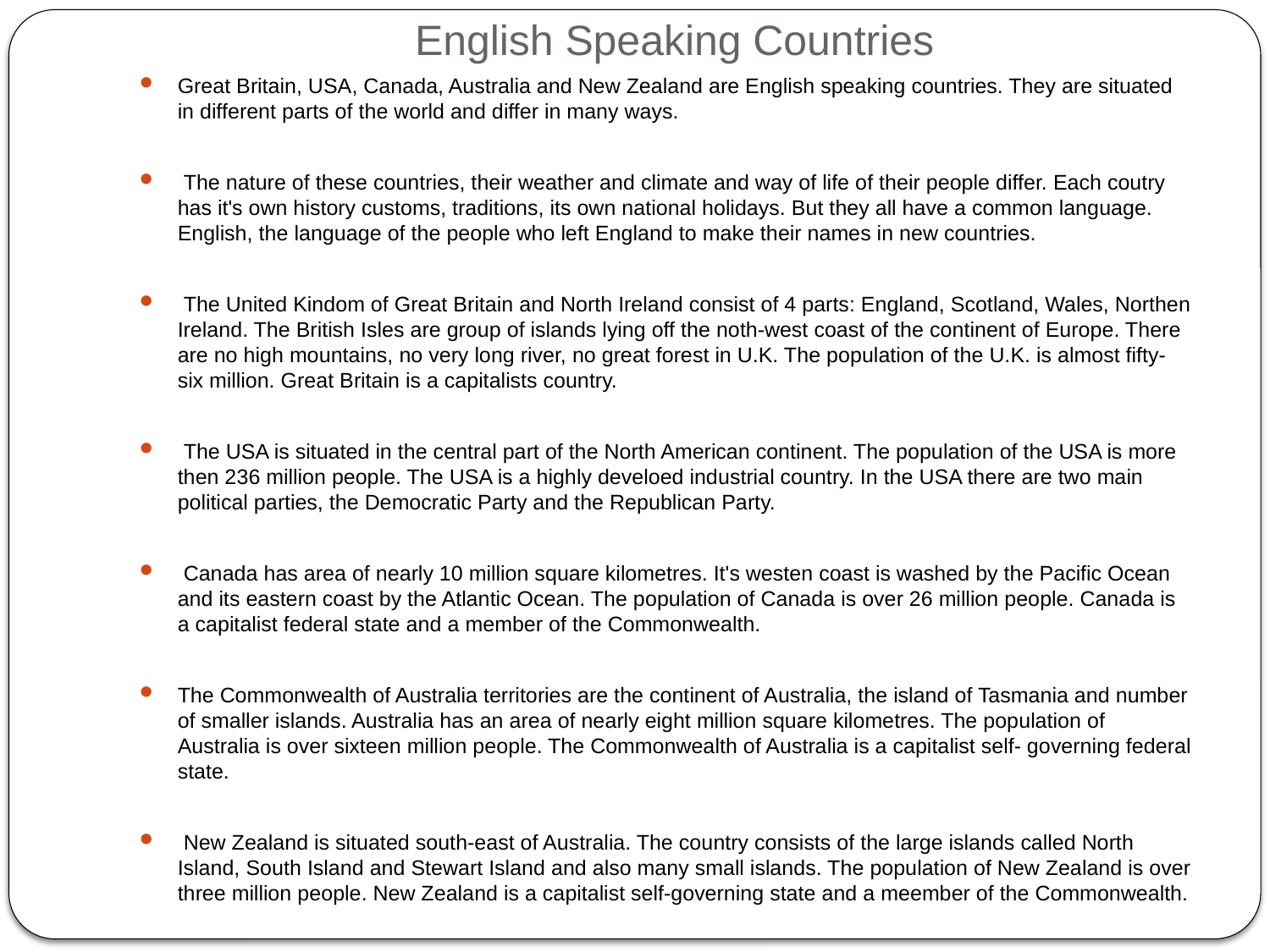

# English Speaking Countries
Great Britain, USA, Canada, Australia and New Zealand are English speaking countries. They are situated in different parts of the world and differ in many ways.

 The nature of these countries, their weather and climate and way of life of their people differ. Each coutry has it's own history customs, traditions, its own national holidays. But they all have a common language. English, the language of the people who left England to make their names in new countries.

 The United Kindom of Great Britain and North Ireland consist of 4 parts: England, Scotland, Wales, Northen Ireland. The British Isles are group of islands lying off the noth-west coast of the continent of Europe. There are no high mountains, no very long river, no great forest in U.K. The population of the U.K. is almost fifty-six million. Great Britain is a capitalists country.

 The USA is situated in the central part of the North American continent. The population of the USA is more then 236 million people. The USA is a highly develoed industrial country. In the USA there are two main political parties, the Democratic Party and the Republican Party.

 Canada has area of nearly 10 million square kilometres. It's westen coast is washed by the Pacific Ocean and its eastern coast by the Atlantic Ocean. The population of Canada is over 26 million people. Canada is a capitalist federal state and a member of the Commonwealth.

The Commonwealth of Australia territories are the continent of Australia, the island of Tasmania and number of smaller islands. Australia has an area of nearly eight million square kilometres. The population of Australia is over sixteen million people. The Commonwealth of Australia is a capitalist self- governing federal state.

 New Zealand is situated south-east of Australia. The country consists of the large islands called North Island, South Island and Stewart Island and also many small islands. The population of New Zealand is over three million people. New Zealand is a capitalist self-governing state and a meember of the Commonwealth.